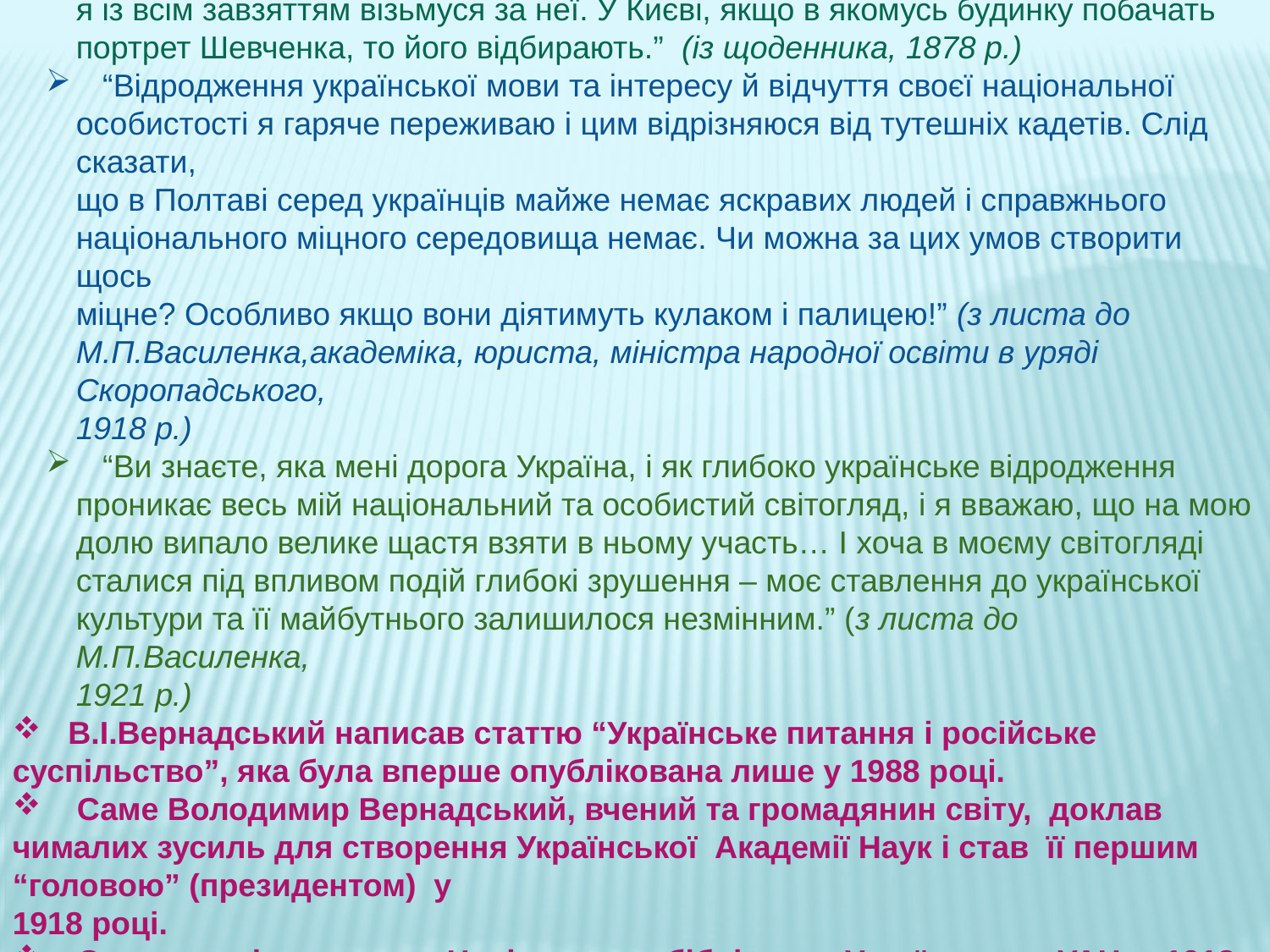

Доля України і її народу хвилювали Вернадського завжди:
  “у Росії зовсім заборонено друкувати книги моєю рідною мовою. На канікулах
я із всім завзяттям візьмуся за неї. У Києві, якщо в якомусь будинку побачать
портрет Шевченка, то його відбирають.”  (із щоденника, 1878 р.)
   “Відродження української мови та інтересу й відчуття своєї національної
особистості я гаряче переживаю і цим відрізняюся від тутешніх кадетів. Слід сказати,
що в Полтаві серед українців майже немає яскравих людей і справжнього
національного міцного середовища немає. Чи можна за цих умов створити щось
міцне? Особливо якщо вони діятимуть кулаком і палицею!” (з листа до
М.П.Василенка,академіка, юриста, міністра народної освіти в уряді Скоропадського,
1918 р.)
   “Ви знаєте, яка мені дорога Україна, і як глибоко українське відродження
проникає весь мій національний та особистий світогляд, і я вважаю, що на мою долю випало велике щастя взяти в ньому участь… І хоча в моєму світогляді
сталися під впливом подій глибокі зрушення – моє ставлення до української
культури та її майбутнього залишилося незмінним.” (з листа до М.П.Василенка,
1921 р.)
   В.І.Вернадський написав статтю “Українське питання і російське суспільство”, яка була вперше опублікована лише у 1988 році.
    Саме Володимир Вернадський, вчений та громадянин світу,  доклав чималих зусиль для створення Української  Академії Наук і став  її першим “головою” (президентом)  у
1918 році.
    Очолив  універсальну  Національну  бібліотеку  України  при  УАН  у 1918 році.